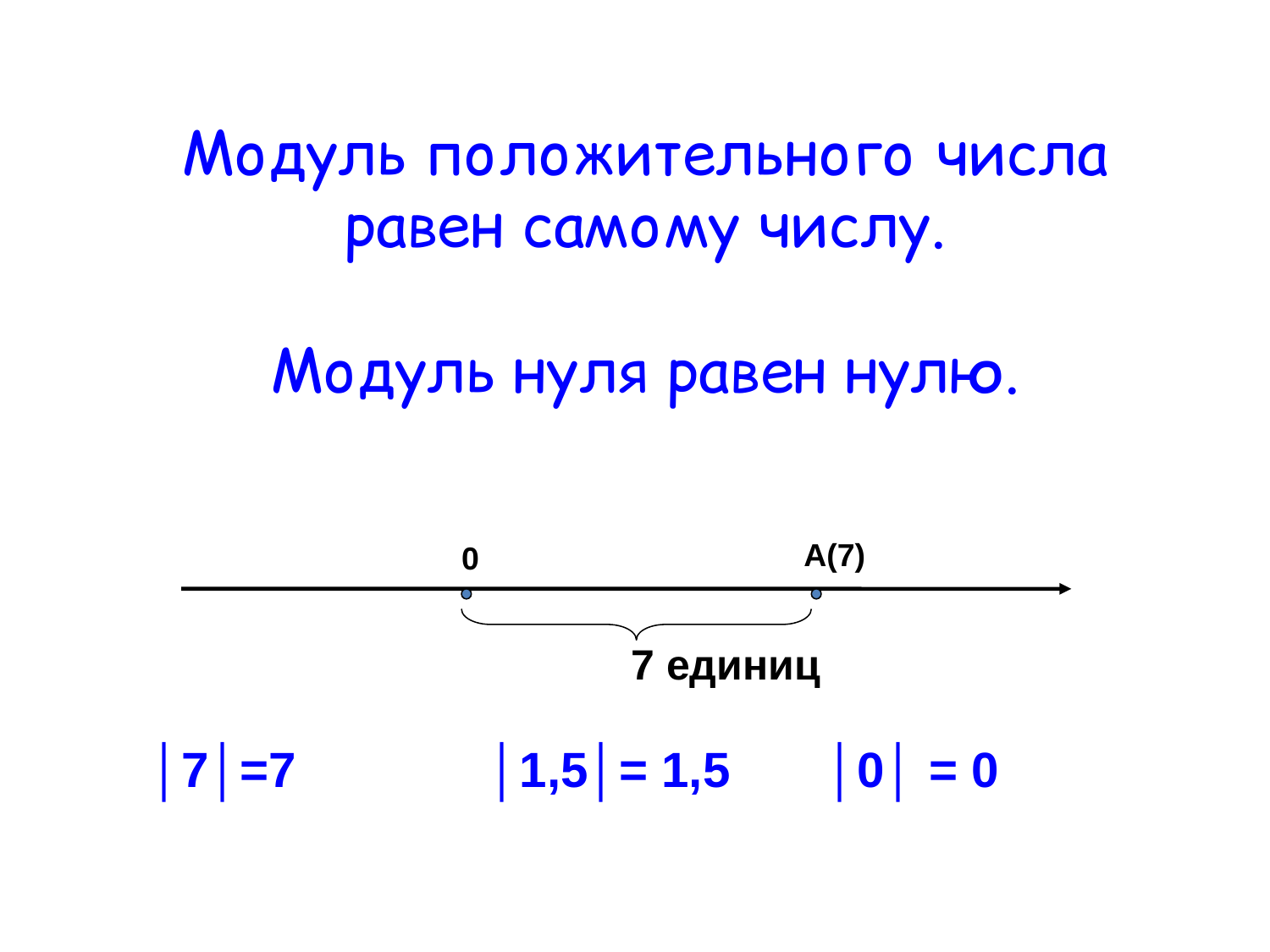

# Модуль положительного числа равен самому числу. Модуль нуля равен нулю.

А(7)
0

7 единиц
│7│=7              │1,5│= 1,5       │0│ = 0